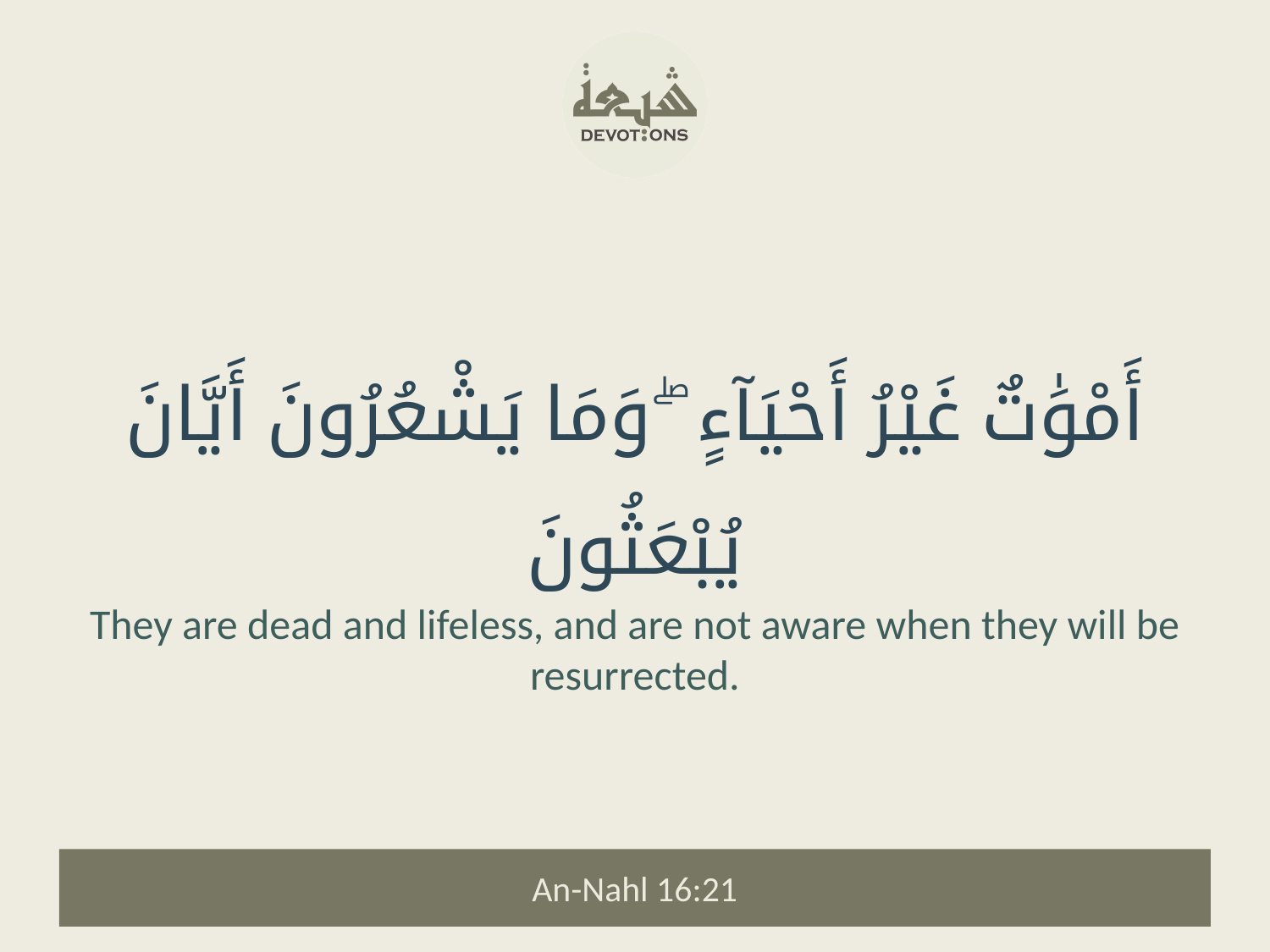

أَمْوَٰتٌ غَيْرُ أَحْيَآءٍ ۖ وَمَا يَشْعُرُونَ أَيَّانَ يُبْعَثُونَ
They are dead and lifeless, and are not aware when they will be resurrected.
An-Nahl 16:21